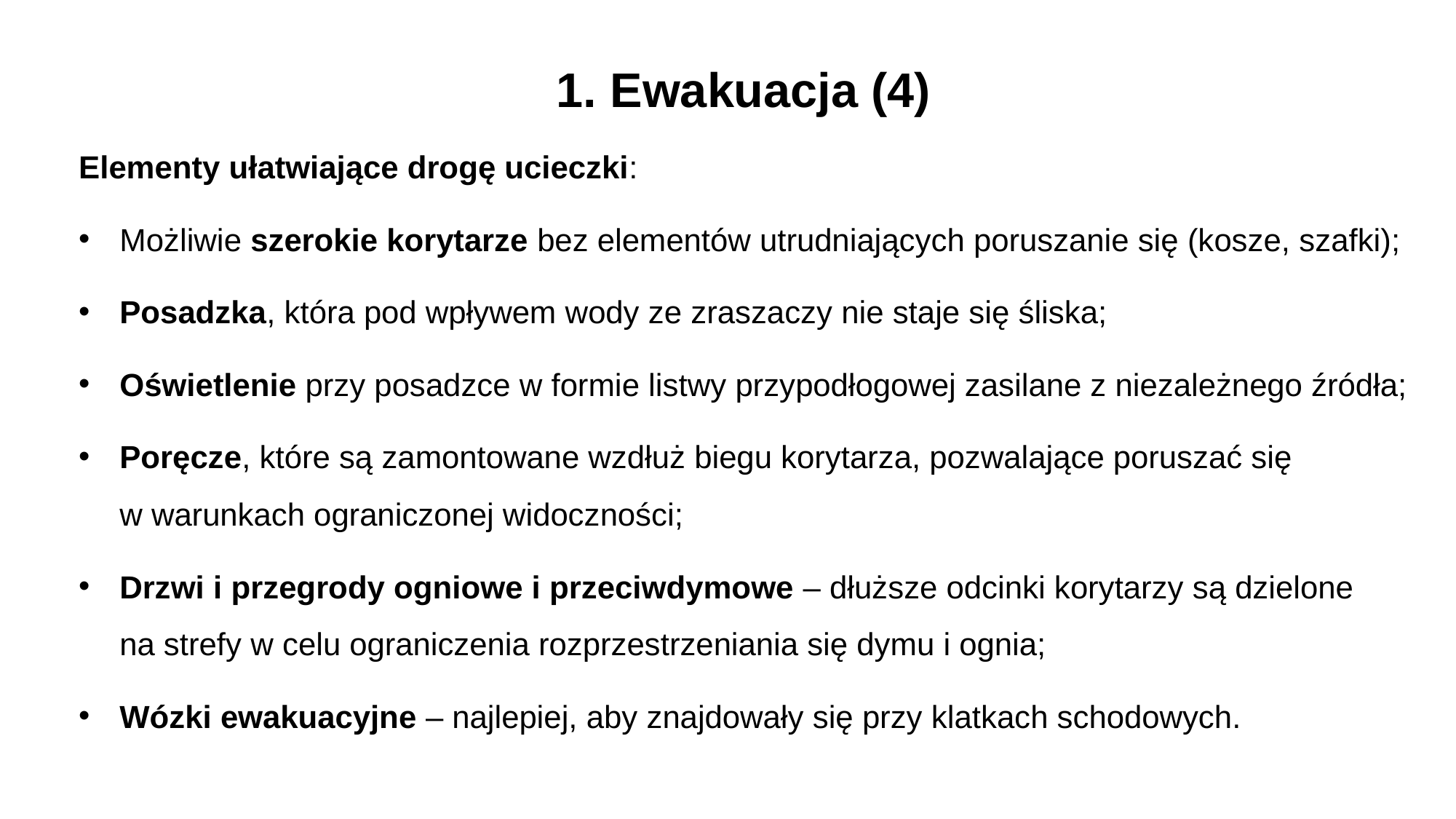

1. Ewakuacja (4)
Elementy ułatwiające drogę ucieczki:
Możliwie szerokie korytarze bez elementów utrudniających poruszanie się (kosze, szafki);
Posadzka, która pod wpływem wody ze zraszaczy nie staje się śliska;
Oświetlenie przy posadzce w formie listwy przypodłogowej zasilane z niezależnego źródła;
Poręcze, które są zamontowane wzdłuż biegu korytarza, pozwalające poruszać się
w warunkach ograniczonej widoczności;
Drzwi i przegrody ogniowe i przeciwdymowe – dłuższe odcinki korytarzy są dzielone
na strefy w celu ograniczenia rozprzestrzeniania się dymu i ognia;
Wózki ewakuacyjne – najlepiej, aby znajdowały się przy klatkach schodowych.